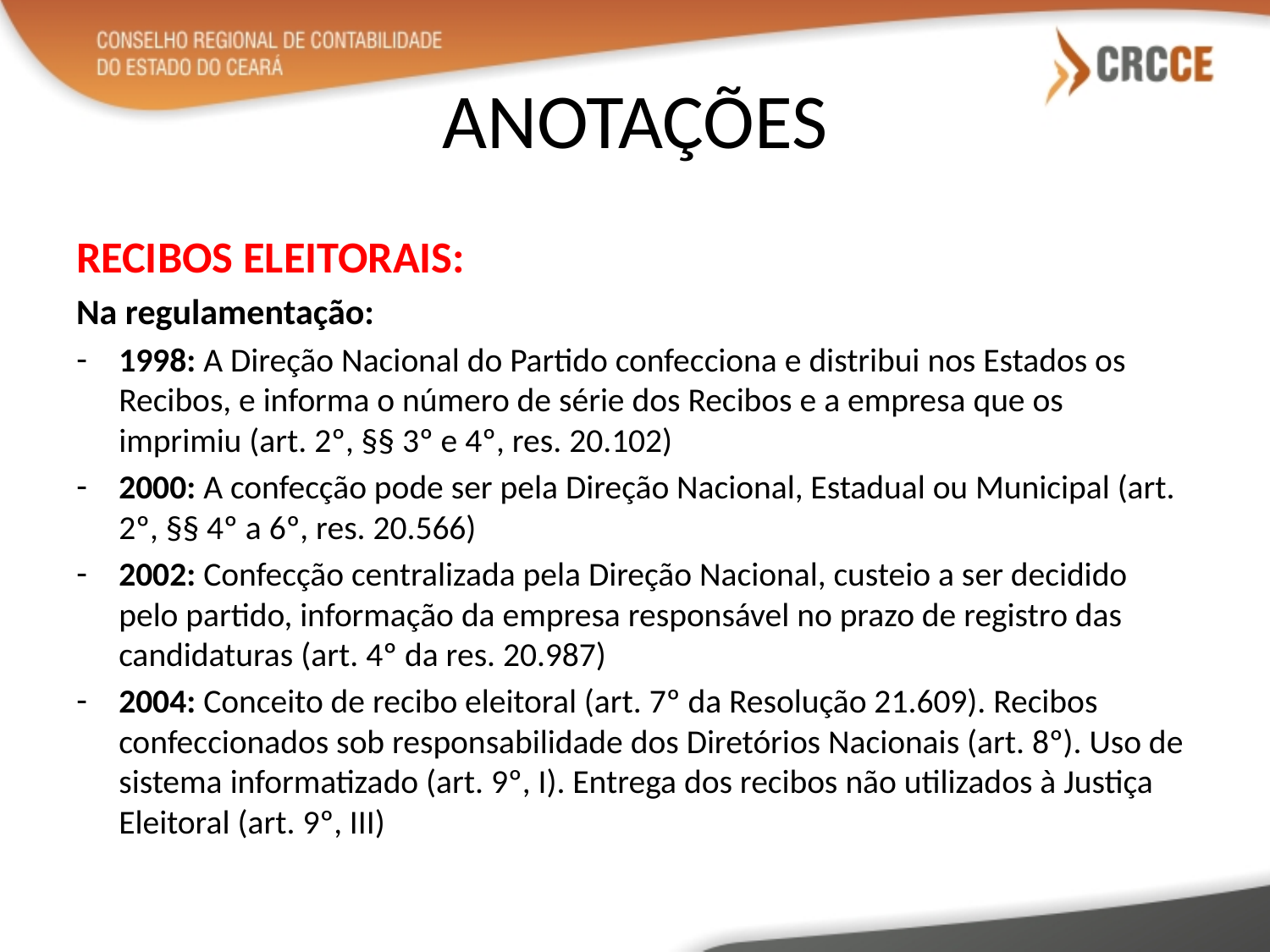

# ANOTAÇÕES
RECIBOS ELEITORAIS:
Na regulamentação:
1998: A Direção Nacional do Partido confecciona e distribui nos Estados os Recibos, e informa o número de série dos Recibos e a empresa que os imprimiu (art. 2º, §§ 3º e 4º, res. 20.102)
2000: A confecção pode ser pela Direção Nacional, Estadual ou Municipal (art. 2º, §§ 4º a 6º, res. 20.566)
2002: Confecção centralizada pela Direção Nacional, custeio a ser decidido pelo partido, informação da empresa responsável no prazo de registro das candidaturas (art. 4º da res. 20.987)
2004: Conceito de recibo eleitoral (art. 7º da Resolução 21.609). Recibos confeccionados sob responsabilidade dos Diretórios Nacionais (art. 8º). Uso de sistema informatizado (art. 9º, I). Entrega dos recibos não utilizados à Justiça Eleitoral (art. 9º, III)